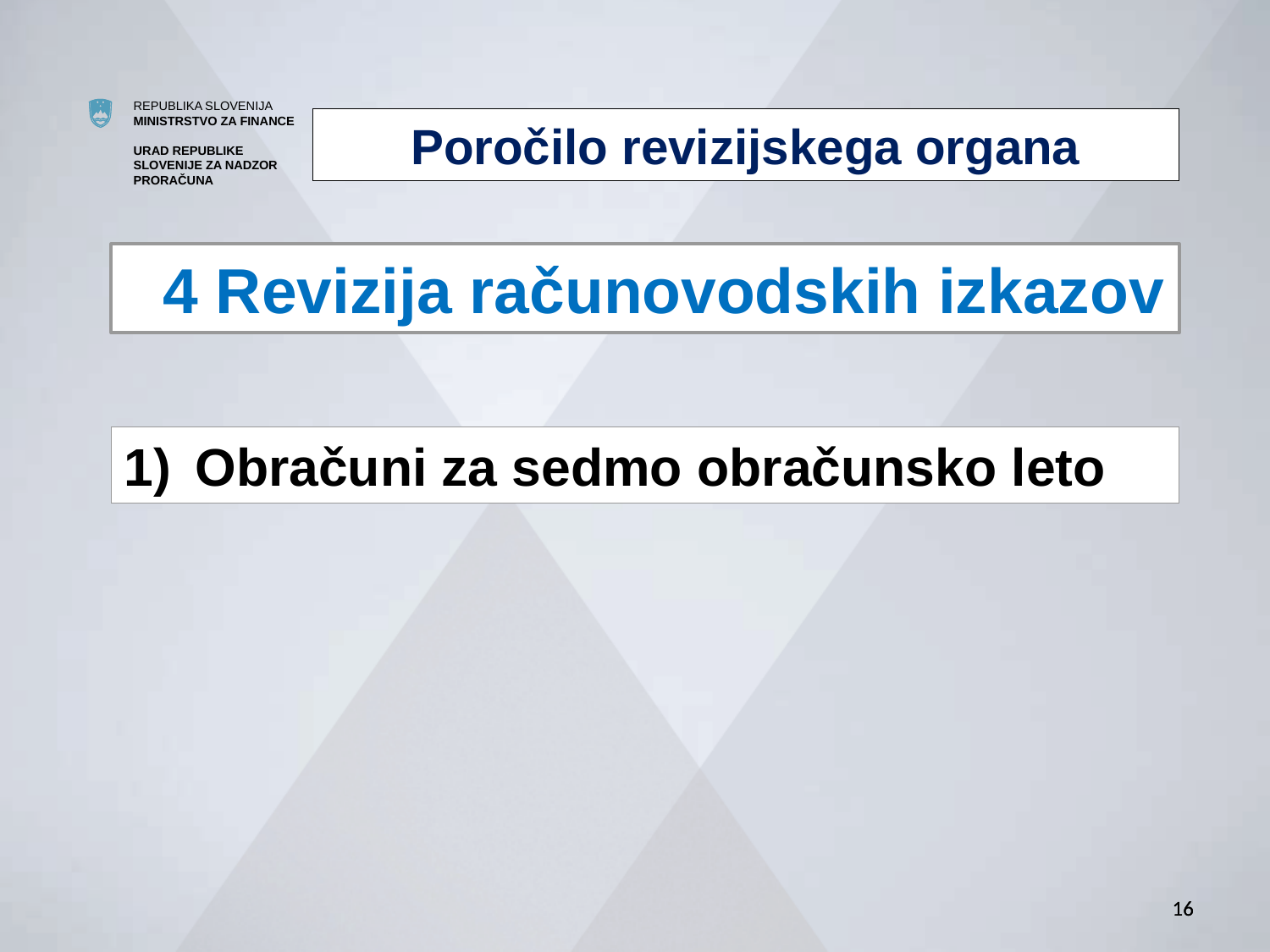

Poročilo revizijskega organa
4 Revizija računovodskih izkazov
Obračuni za sedmo obračunsko leto
16
16